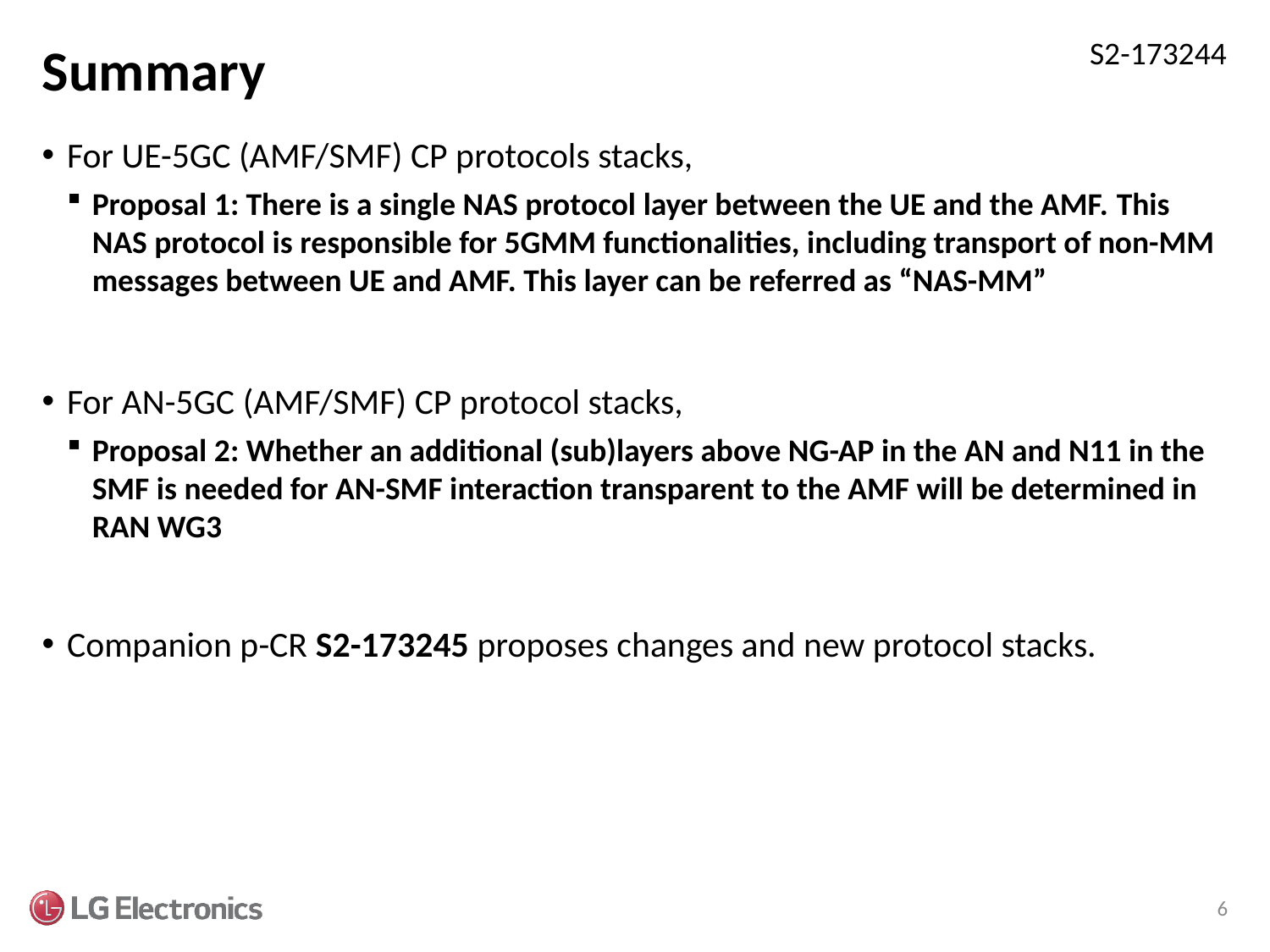

# Summary
For UE-5GC (AMF/SMF) CP protocols stacks,
Proposal 1: There is a single NAS protocol layer between the UE and the AMF. This NAS protocol is responsible for 5GMM functionalities, including transport of non-MM messages between UE and AMF. This layer can be referred as “NAS-MM”

For AN-5GC (AMF/SMF) CP protocol stacks,
Proposal 2: Whether an additional (sub)layers above NG-AP in the AN and N11 in the SMF is needed for AN-SMF interaction transparent to the AMF will be determined in RAN WG3

Companion p-CR S2-173245 proposes changes and new protocol stacks.
6